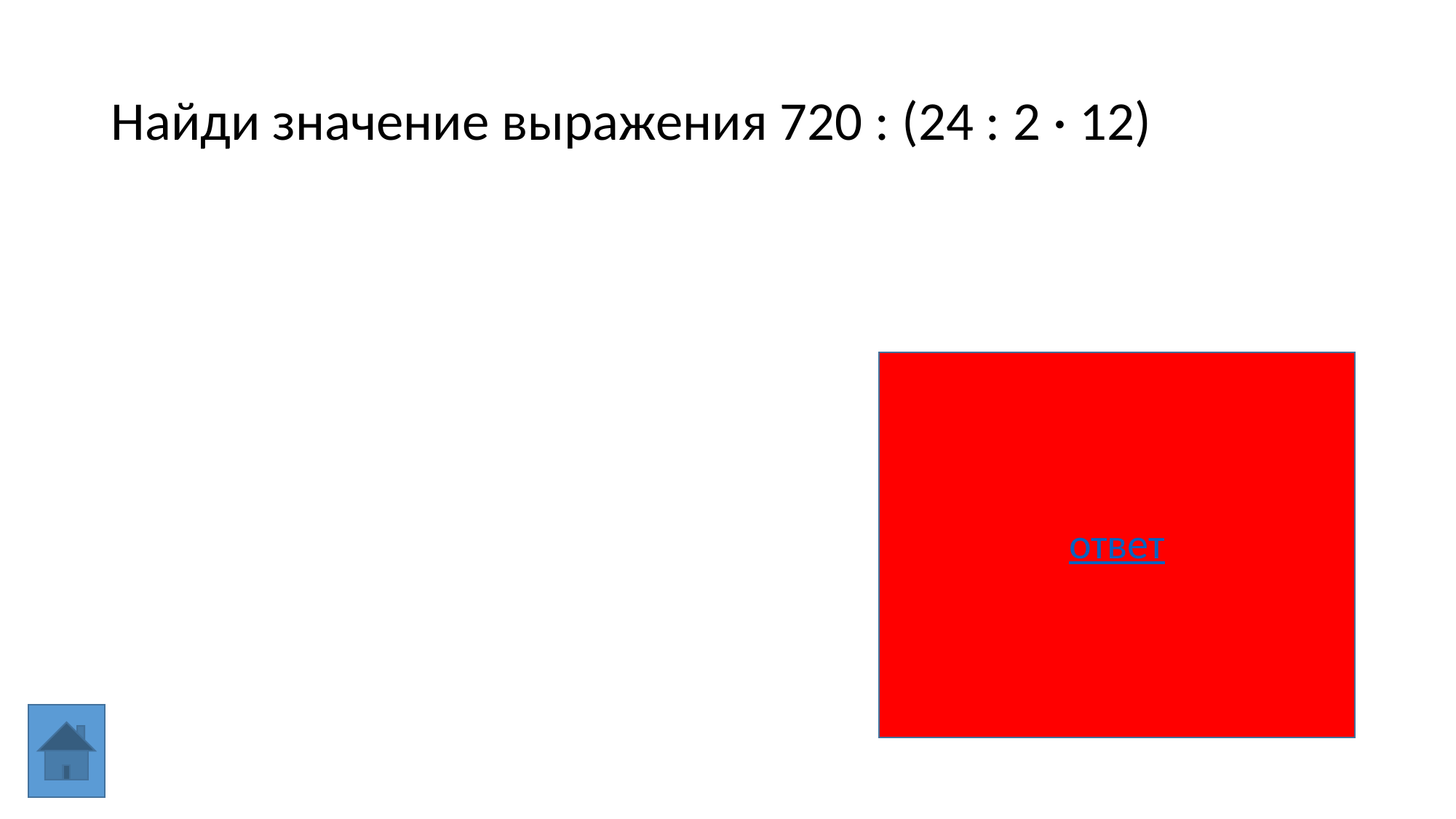

# Найди значение выражения 720 : (24 : 2 · 12)
ответ